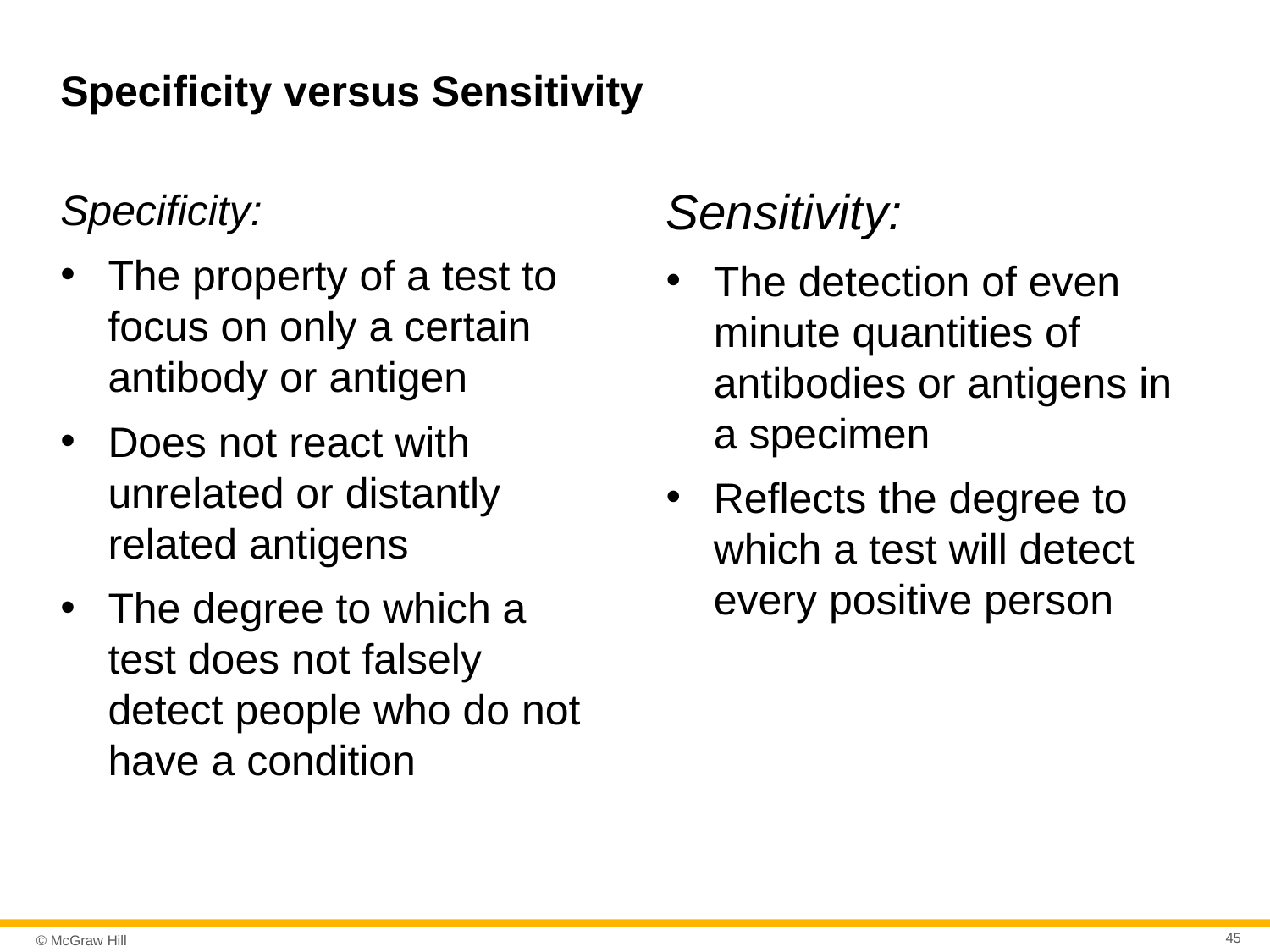

# Specificity versus Sensitivity
Sensitivity:
The detection of even minute quantities of antibodies or antigens in a specimen
Reflects the degree to which a test will detect every positive person
Specificity:
The property of a test to focus on only a certain antibody or antigen
Does not react with unrelated or distantly related antigens
The degree to which a test does not falsely detect people who do not have a condition